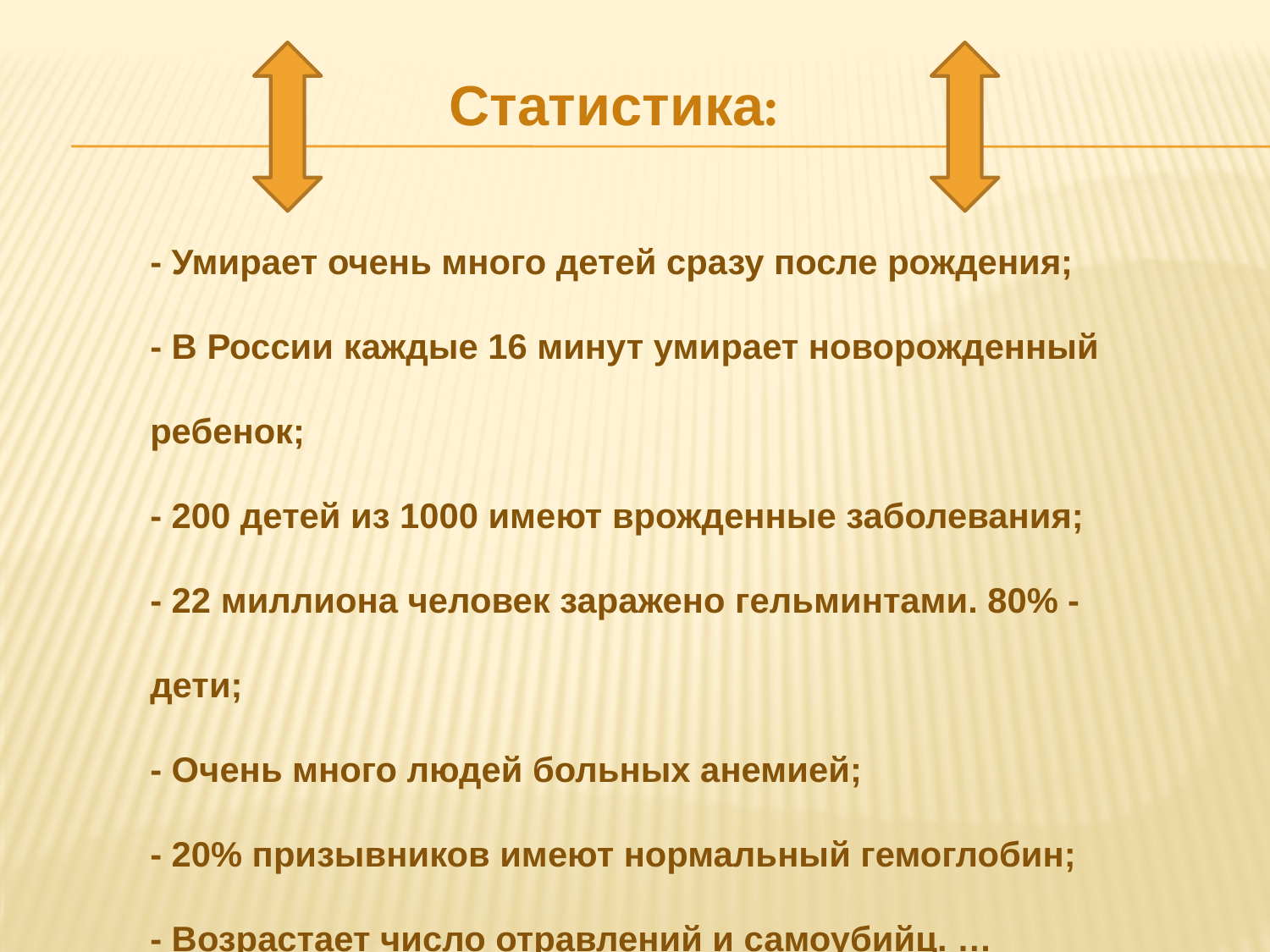

Статистика:
- Умирает очень много детей сразу после рождения;
- В России каждые 16 минут умирает новорожденный ребенок;
- 200 детей из 1000 имеют врожденные заболевания;
- 22 миллиона человек заражено гельминтами. 80% - дети;
- Очень много людей больных анемией;
- 20% призывников имеют нормальный гемоглобин;
- Возрастает число отравлений и самоубийц. …